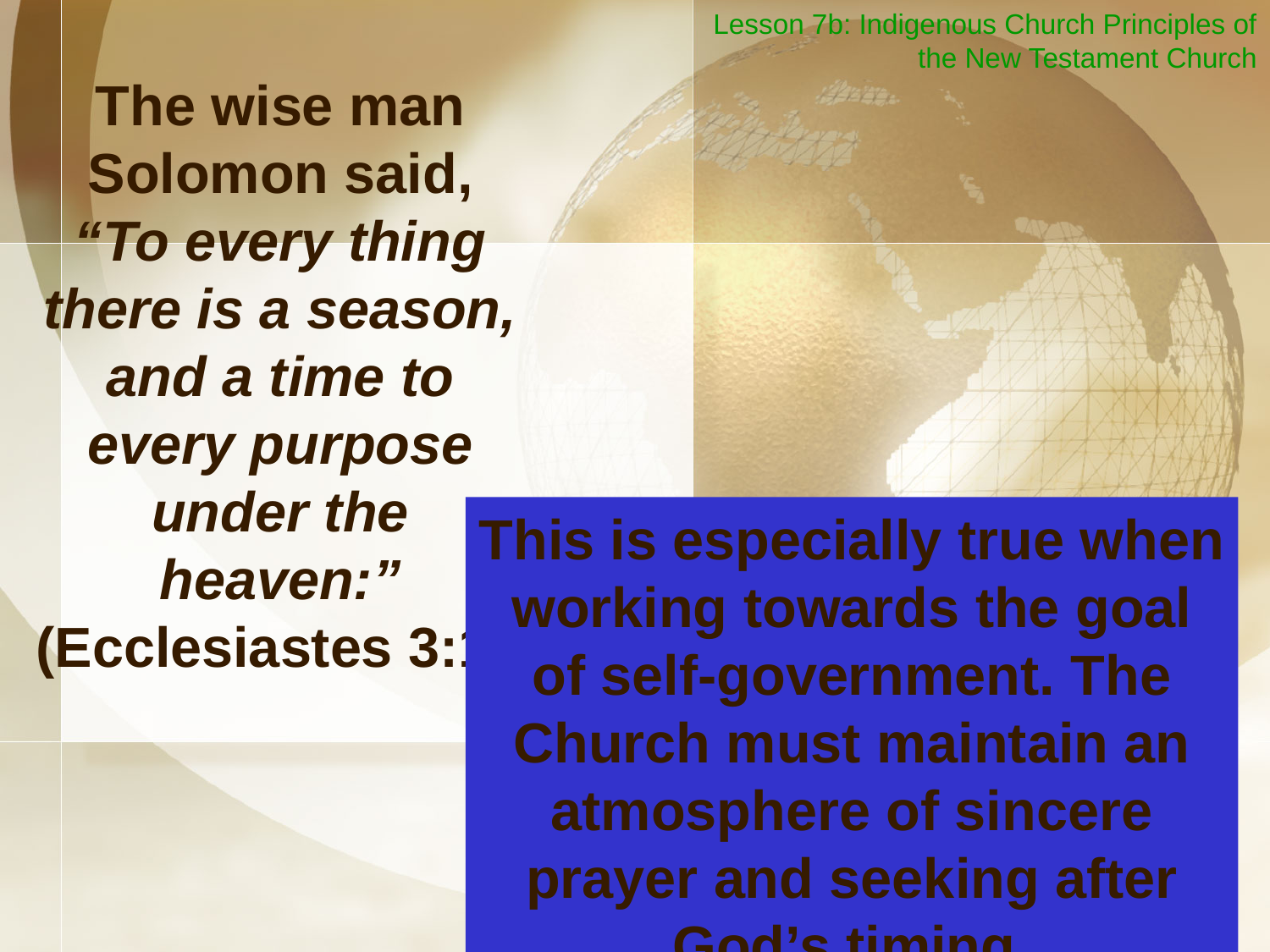

Lesson 7b: Indigenous Church Principles of the New Testament Church
The wise man Solomon said, “To every thing there is a season, and a time to every purpose under the heaven:” (Ecclesiastes 3:1)
This is especially true when working towards the goal of self-government. The Church must maintain an atmosphere of sincere prayer and seeking after God’s timing.